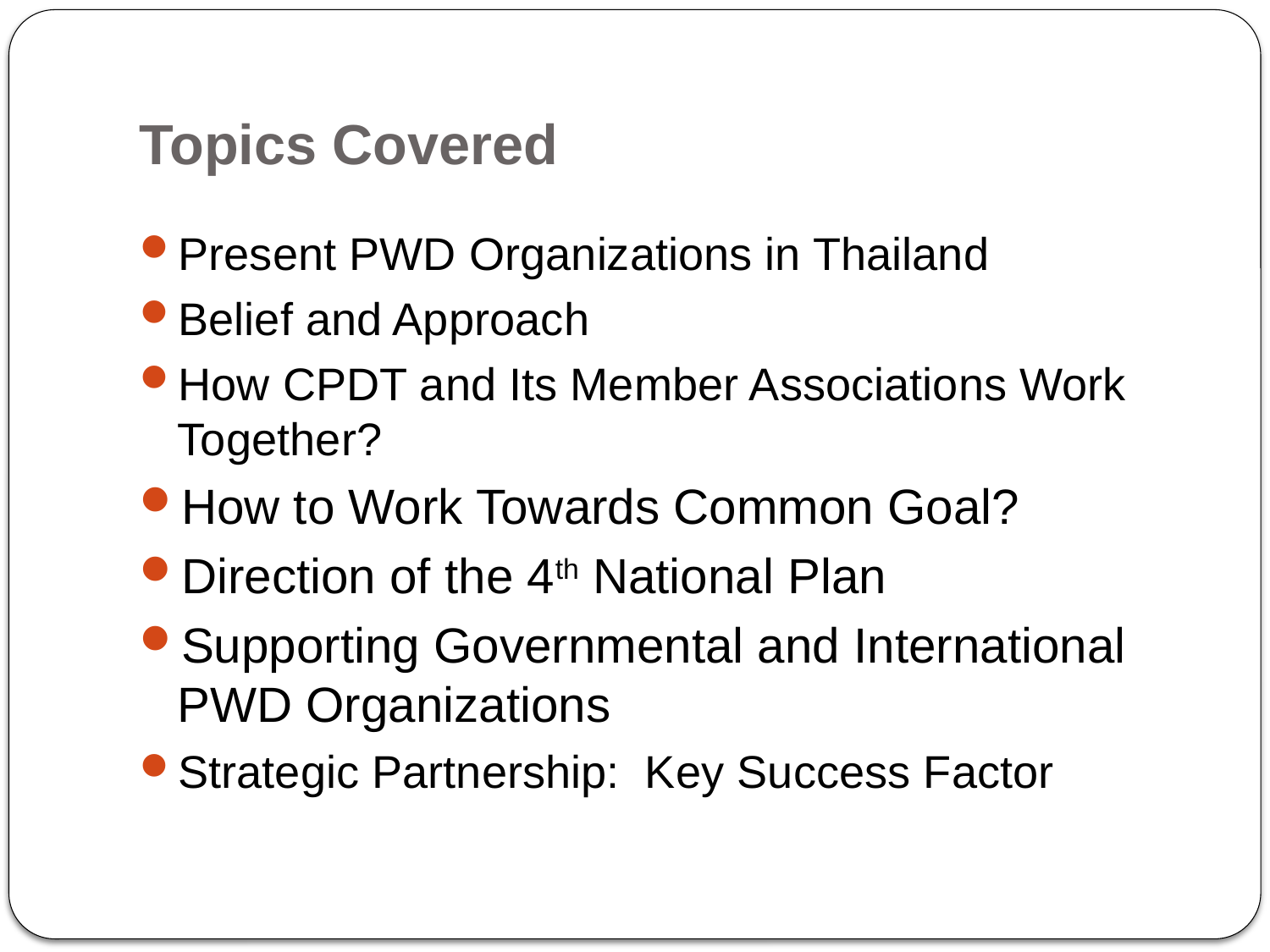

# Topics Covered
Present PWD Organizations in Thailand
Belief and Approach
How CPDT and Its Member Associations Work Together?
How to Work Towards Common Goal?
Direction of the 4th National Plan
Supporting Governmental and International PWD Organizations
Strategic Partnership:  Key Success Factor